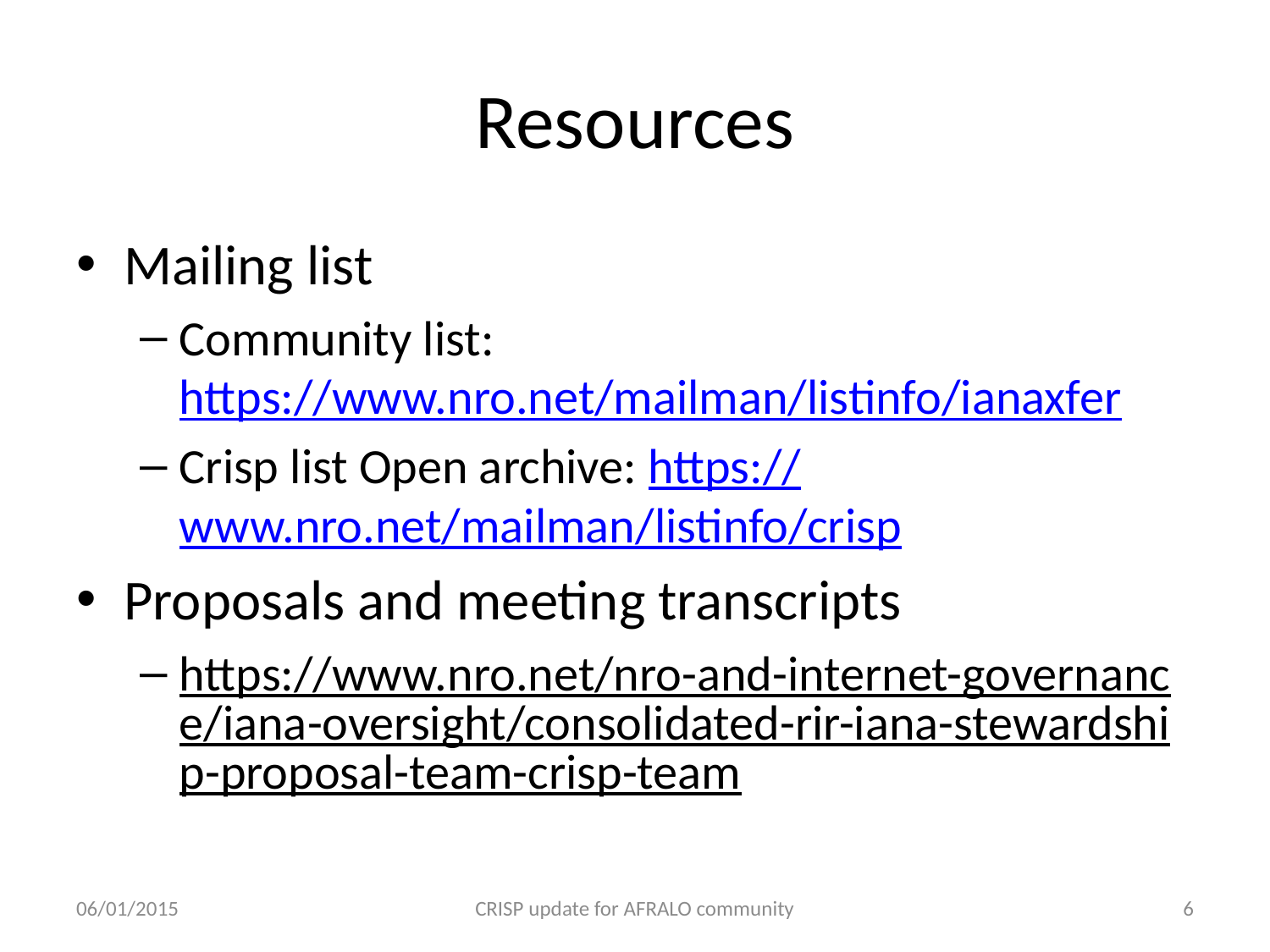

# Resources
Mailing list
Community list: https://www.nro.net/mailman/listinfo/ianaxfer
Crisp list Open archive: https://www.nro.net/mailman/listinfo/crisp
Proposals and meeting transcripts
https://www.nro.net/nro-and-internet-governance/iana-oversight/consolidated-rir-iana-stewardship-proposal-team-crisp-team

06/01/2015
CRISP update for AFRALO community
6